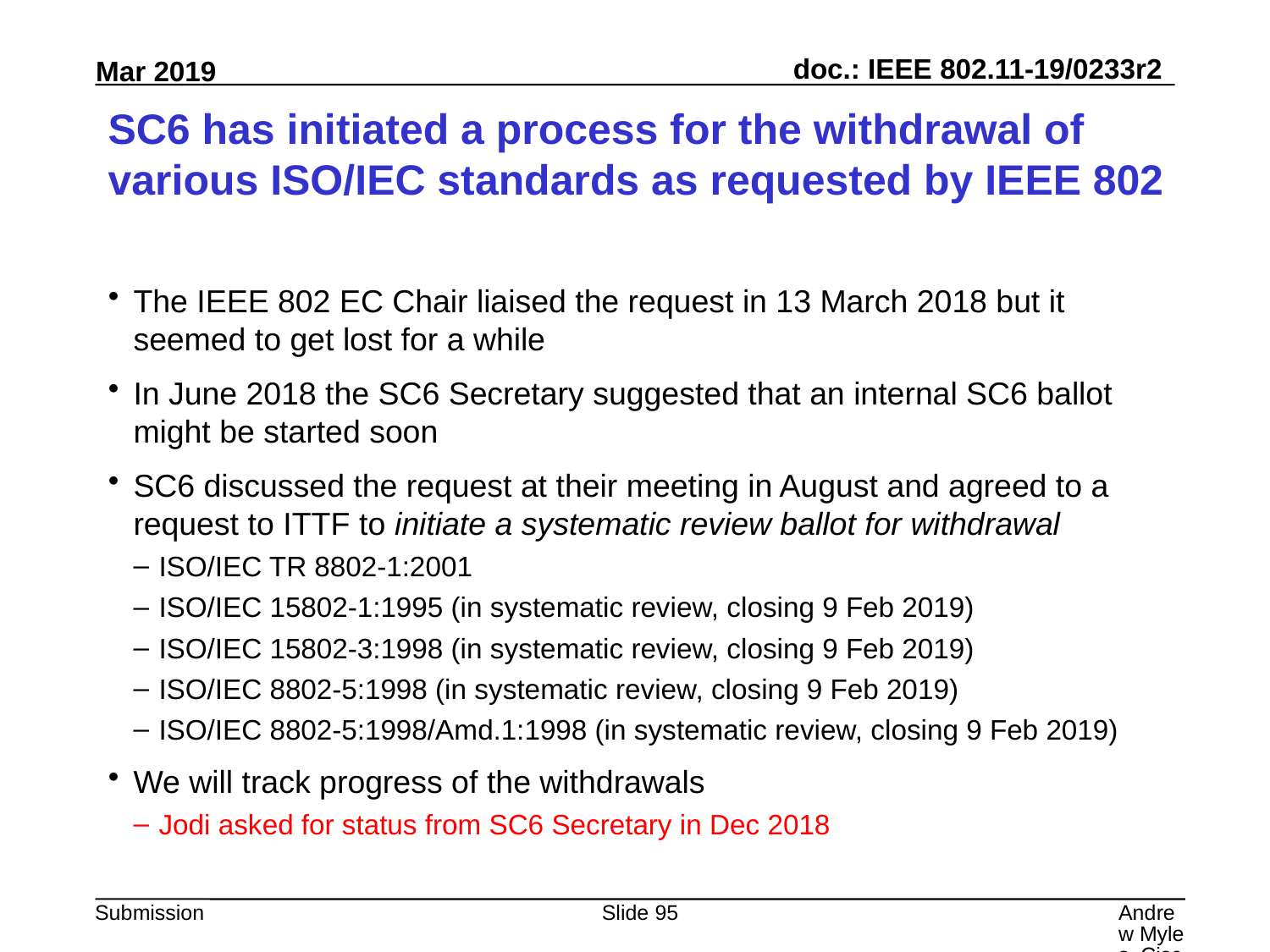

# SC6 has initiated a process for the withdrawal of various ISO/IEC standards as requested by IEEE 802
The IEEE 802 EC Chair liaised the request in 13 March 2018 but it seemed to get lost for a while
In June 2018 the SC6 Secretary suggested that an internal SC6 ballot might be started soon
SC6 discussed the request at their meeting in August and agreed to a request to ITTF to initiate a systematic review ballot for withdrawal
ISO/IEC TR 8802-1:2001
ISO/IEC 15802-1:1995 (in systematic review, closing 9 Feb 2019)
ISO/IEC 15802-3:1998 (in systematic review, closing 9 Feb 2019)
ISO/IEC 8802-5:1998 (in systematic review, closing 9 Feb 2019)
ISO/IEC 8802-5:1998/Amd.1:1998 (in systematic review, closing 9 Feb 2019)
We will track progress of the withdrawals
Jodi asked for status from SC6 Secretary in Dec 2018
Slide 95
Andrew Myles, Cisco